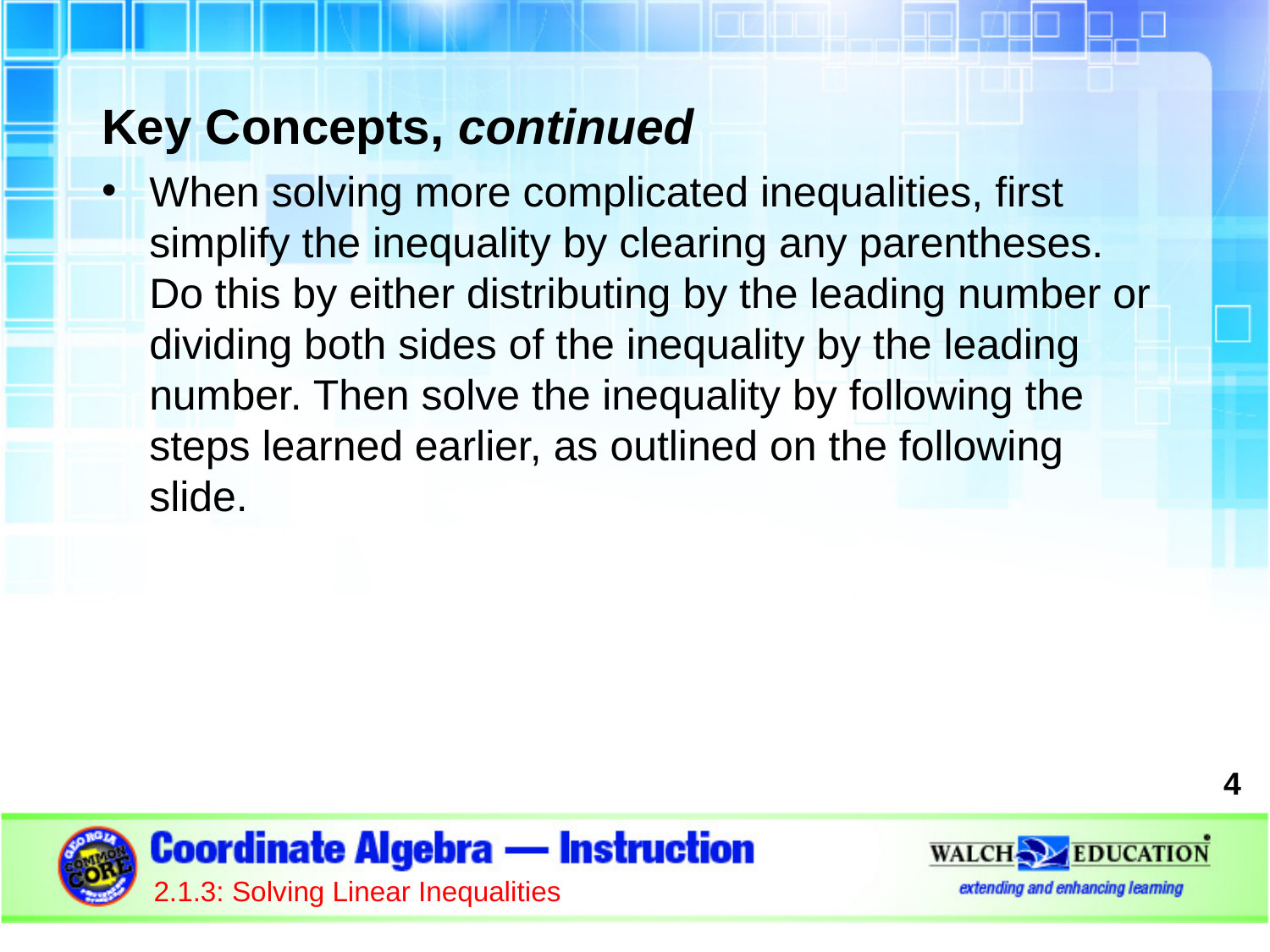

Key Concepts, continued

When solving more complicated inequalities, first simplify the inequality by clearing any parentheses. Do this by either distributing by the leading number or dividing both sides of the inequality by the leading number. Then solve the inequality by following the steps learned earlier, as outlined on the following slide.

4
2.1.3: Solving Linear Inequalities